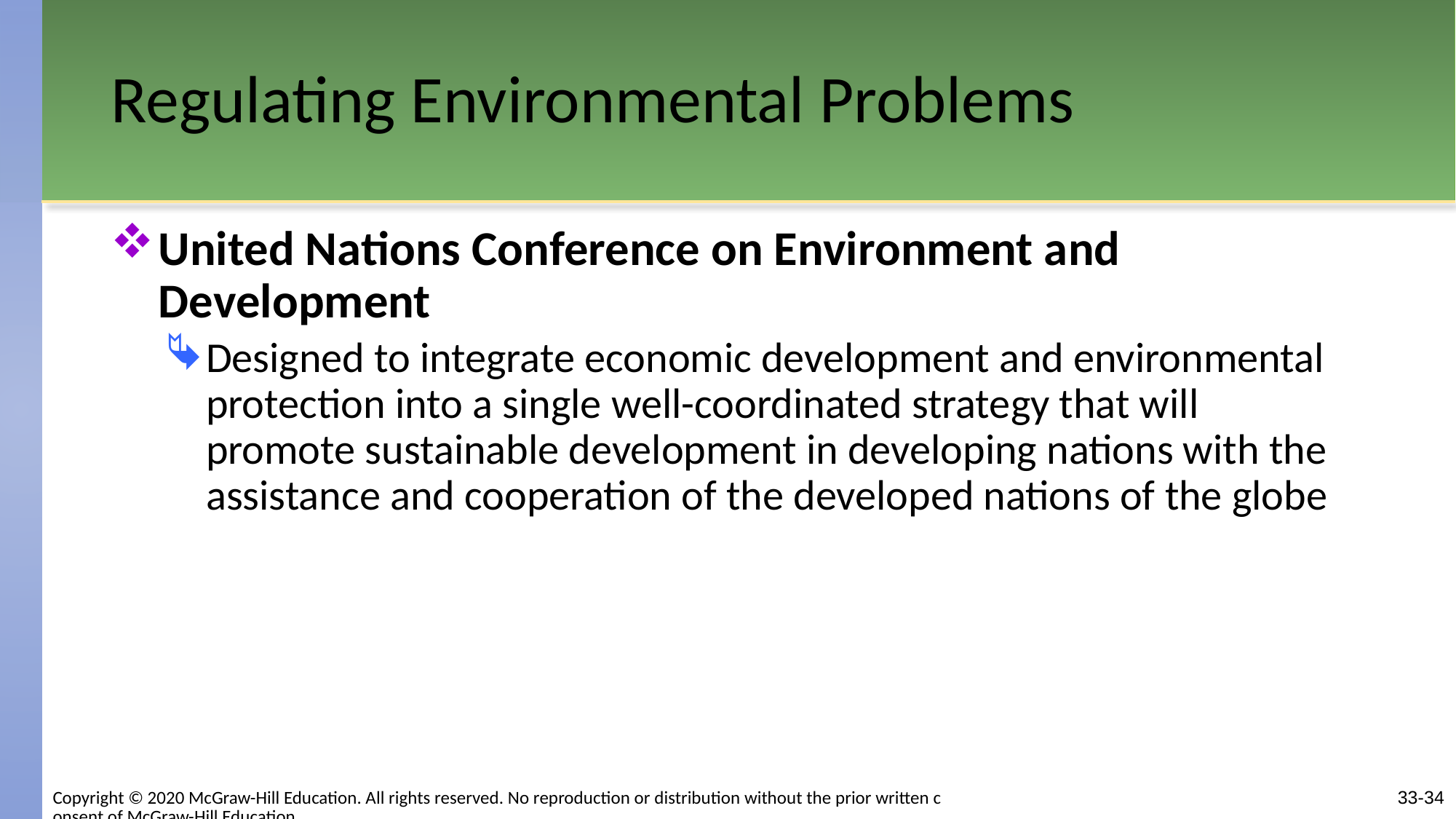

# Regulating Environmental Problems
United Nations Conference on Environment and Development
Designed to integrate economic development and environmental protection into a single well-coordinated strategy that will promote sustainable development in developing nations with the assistance and cooperation of the developed nations of the globe
Copyright © 2020 McGraw-Hill Education. All rights reserved. No reproduction or distribution without the prior written consent of McGraw-Hill Education.
33-34